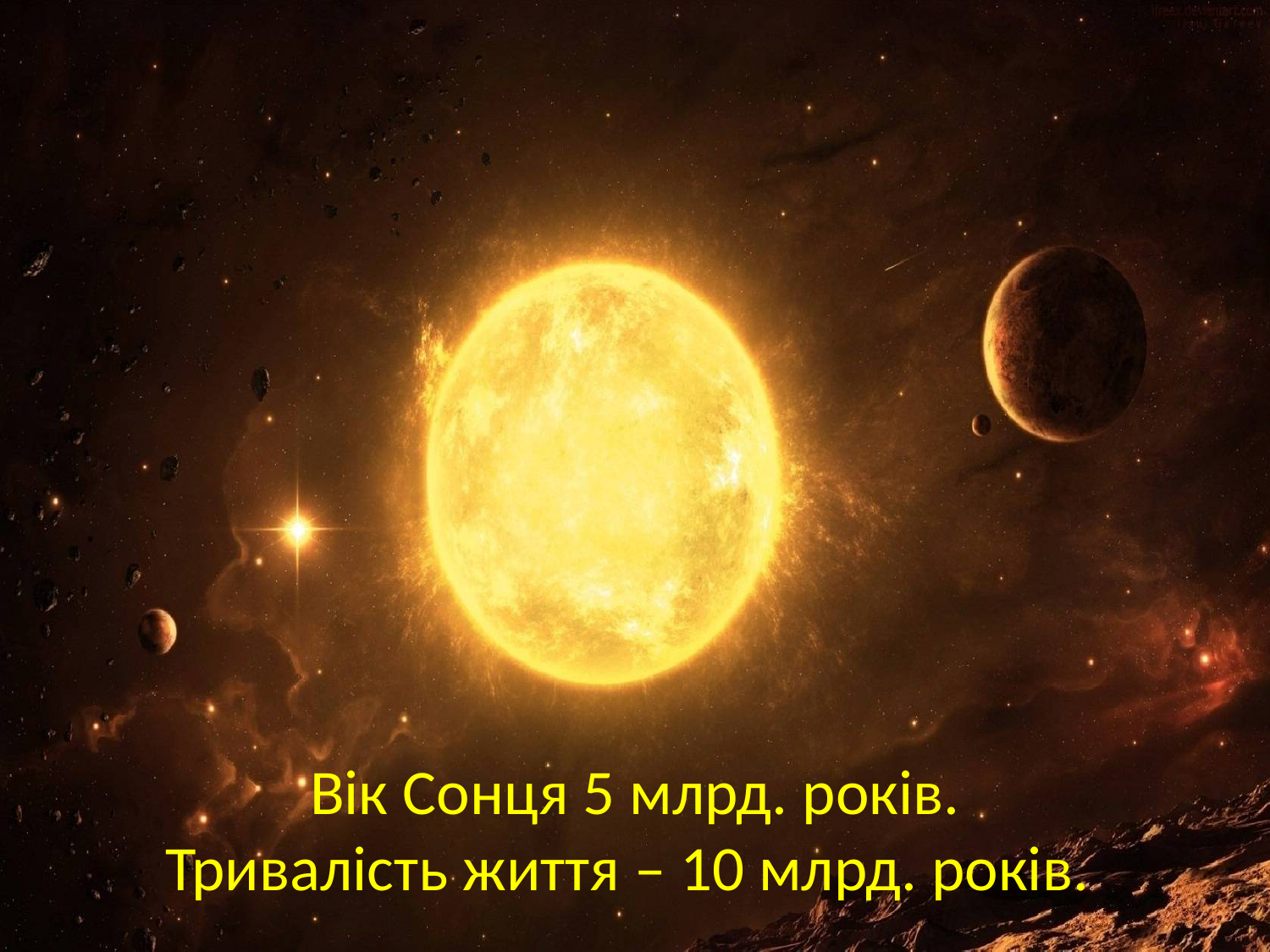

# Вік Сонця 5 млрд. років. Тривалість життя – 10 млрд. років.